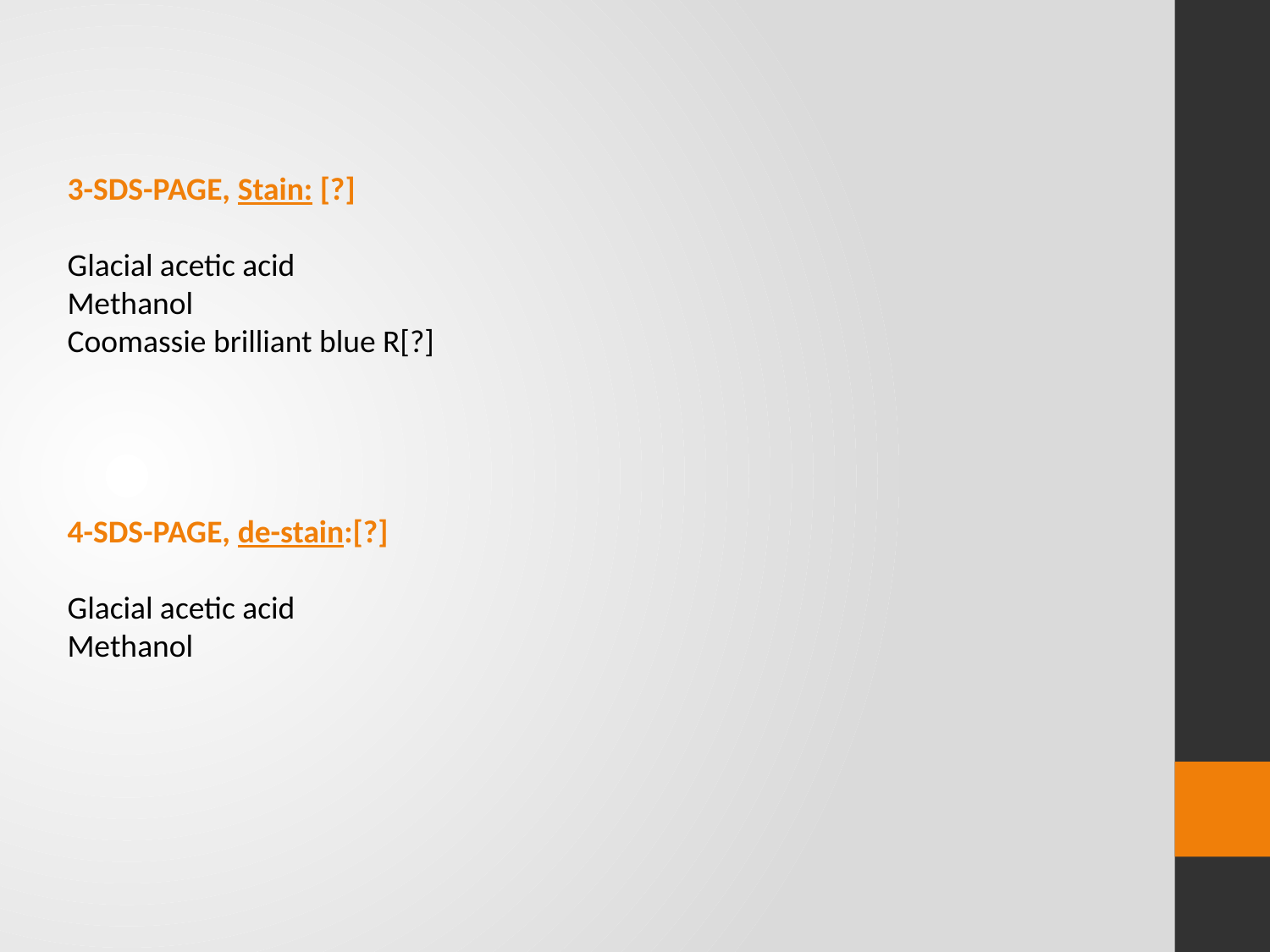

3-SDS-PAGE, Stain: [?]

Glacial acetic acid
Methanol
Coomassie brilliant blue R[?]

4-SDS-PAGE, de-stain:[?]

Glacial acetic acid
Methanol